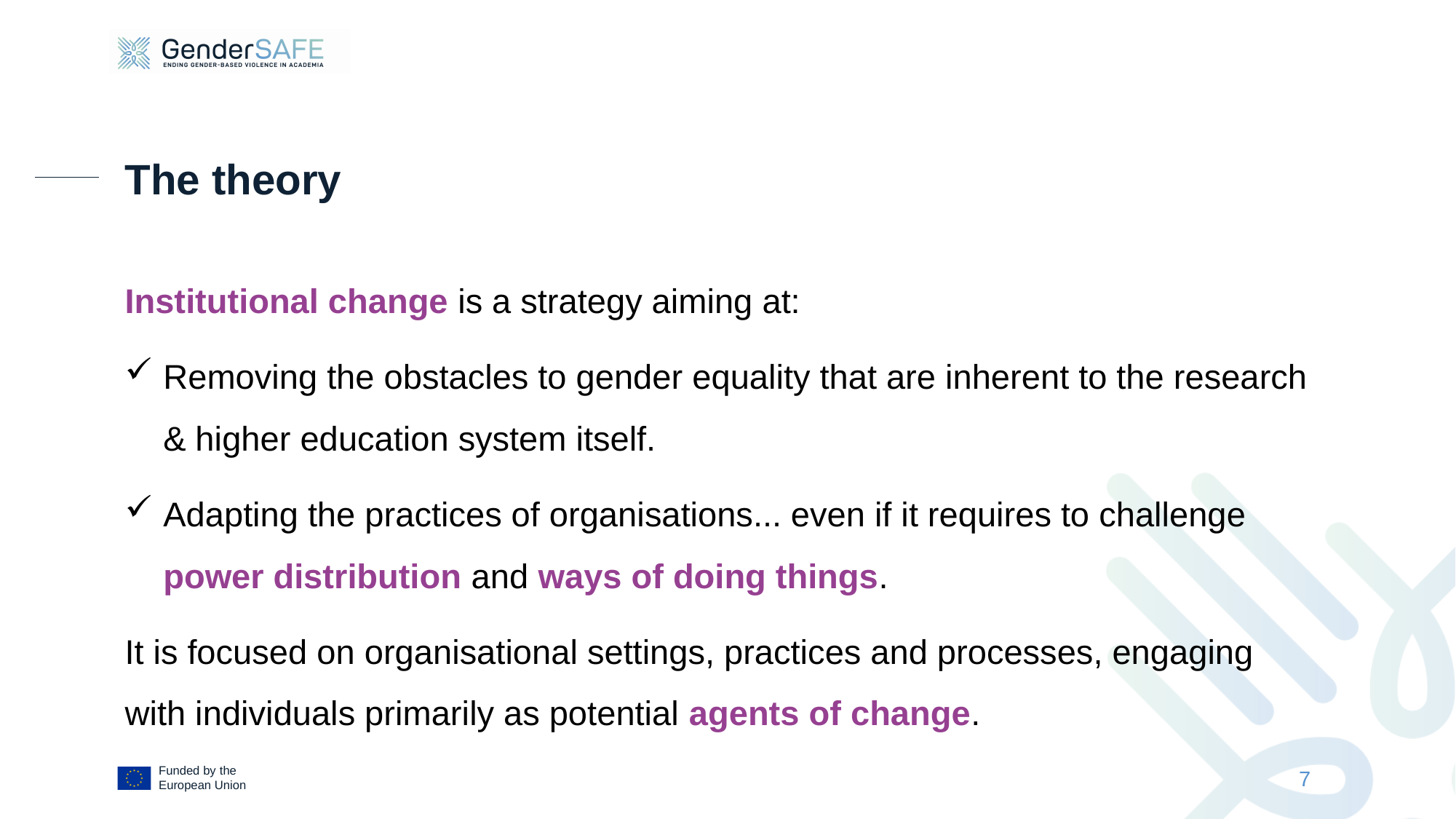

# The theory

Institutional change is a strategy aiming at:
Removing the obstacles to gender equality that are inherent to the research & higher education system itself.
Adapting the practices of organisations... even if it requires to challenge power distribution and ways of doing things.
It is focused on organisational settings, practices and processes, engaging with individuals primarily as potential agents of change.
7